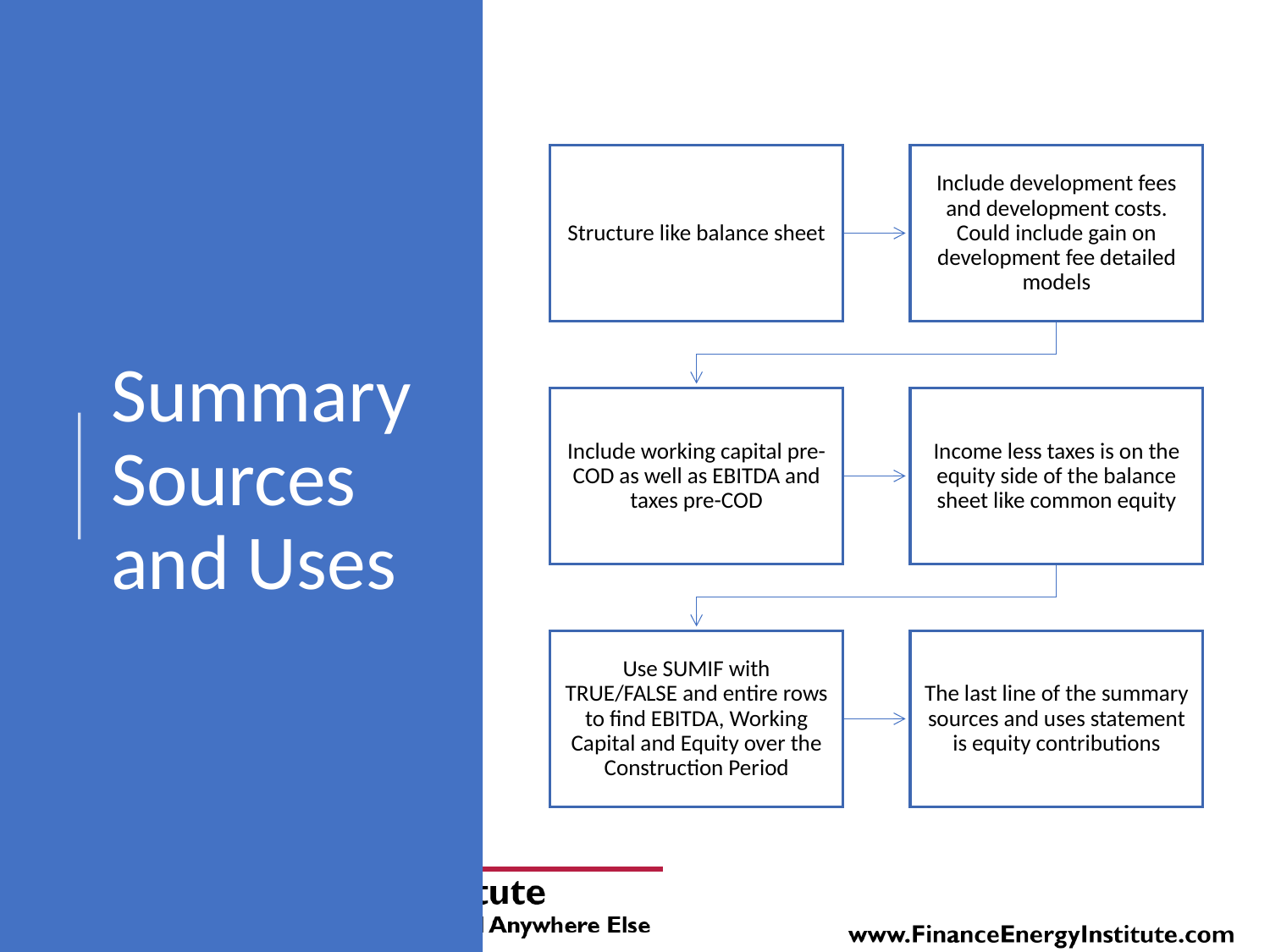

Structure like balance sheet

Include development fees and development costs. Could include gain on development fee detailed models

Include working capital pre-COD as well as EBITDA and taxes pre-COD

Income less taxes is on the equity side of the balance sheet like common equity

Use SUMIF with TRUE/FALSE and entire rows to find EBITDA, Working Capital and Equity over the Construction Period
The last line of the summary sources and uses statement is equity contributions
# Summary Sources and Uses